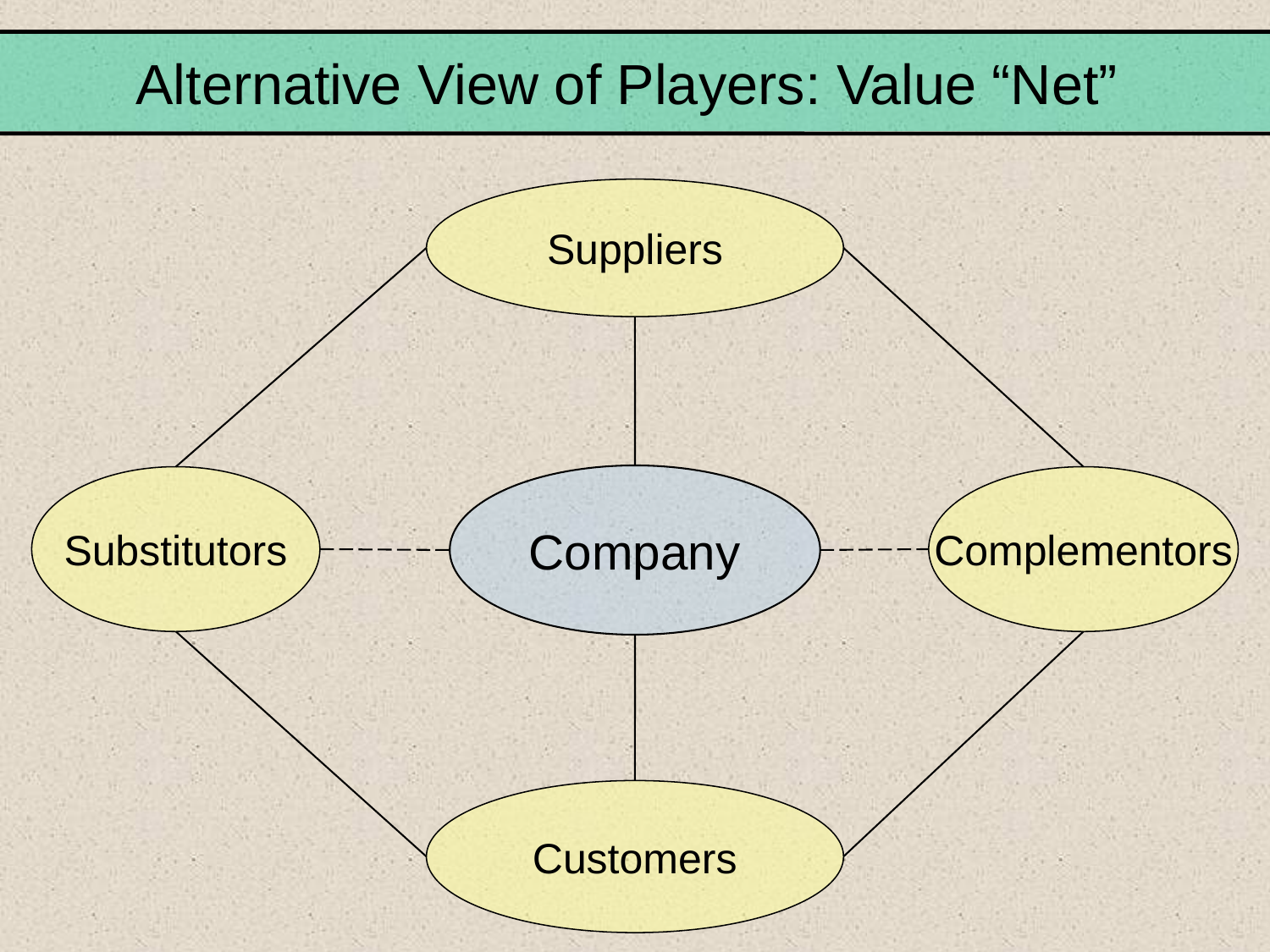

Alternative View of Players: Value “Net”

Suppliers
Company
Substitutors
Complementors
Customers